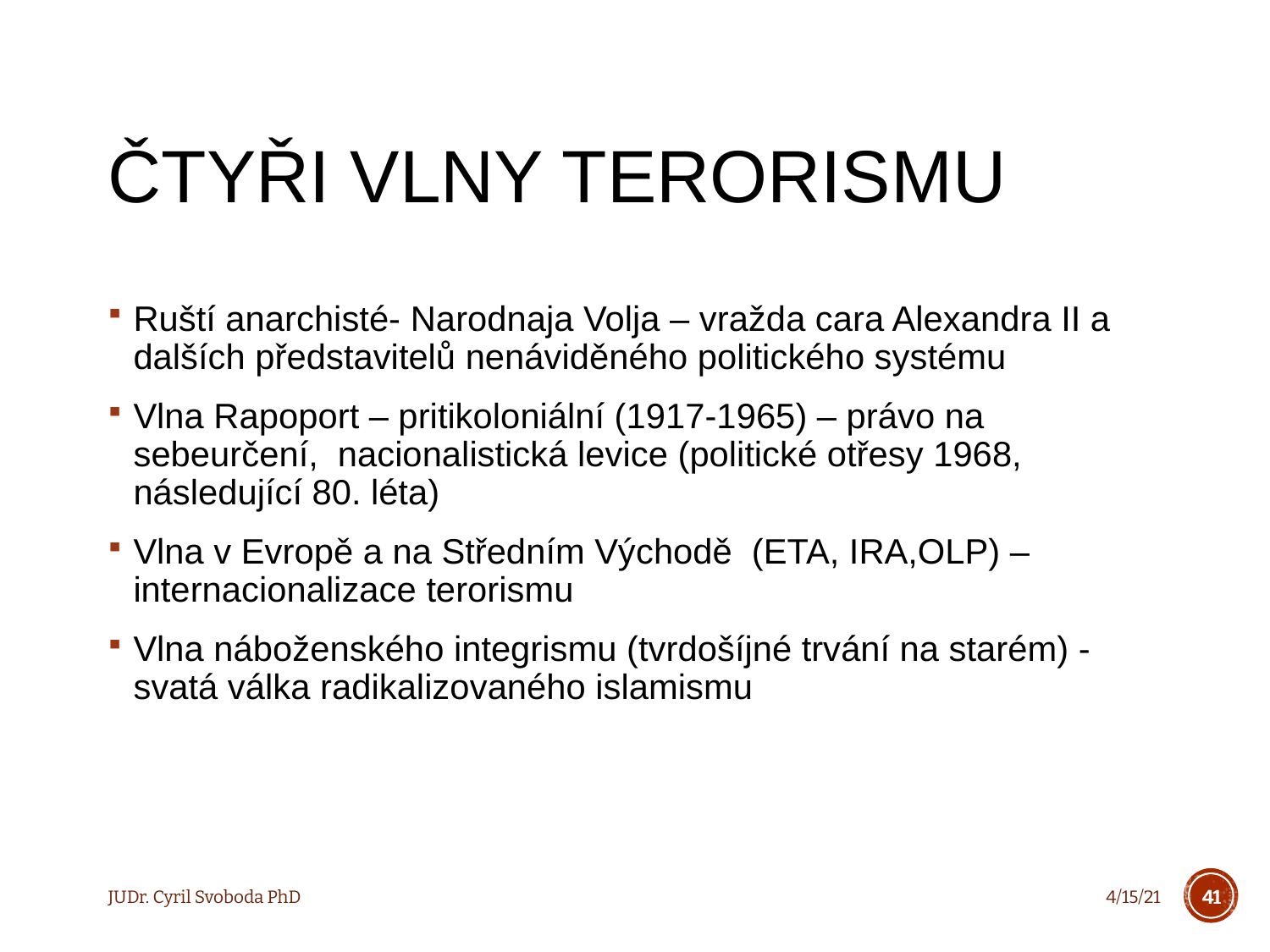

# Čtyři vlny terorismu
Ruští anarchisté- Narodnaja Volja – vražda cara Alexandra II a dalších představitelů nenáviděného politického systému
Vlna Rapoport – pritikoloniální (1917-1965) – právo na sebeurčení,  nacionalistická levice (politické otřesy 1968, následující 80. léta)
Vlna v Evropě a na Středním Východě  (ETA, IRA,OLP) – internacionalizace terorismu
Vlna náboženského integrismu (tvrdošíjné trvání na starém) -  svatá válka radikalizovaného islamismu
JUDr. Cyril Svoboda PhD
4/15/21
41